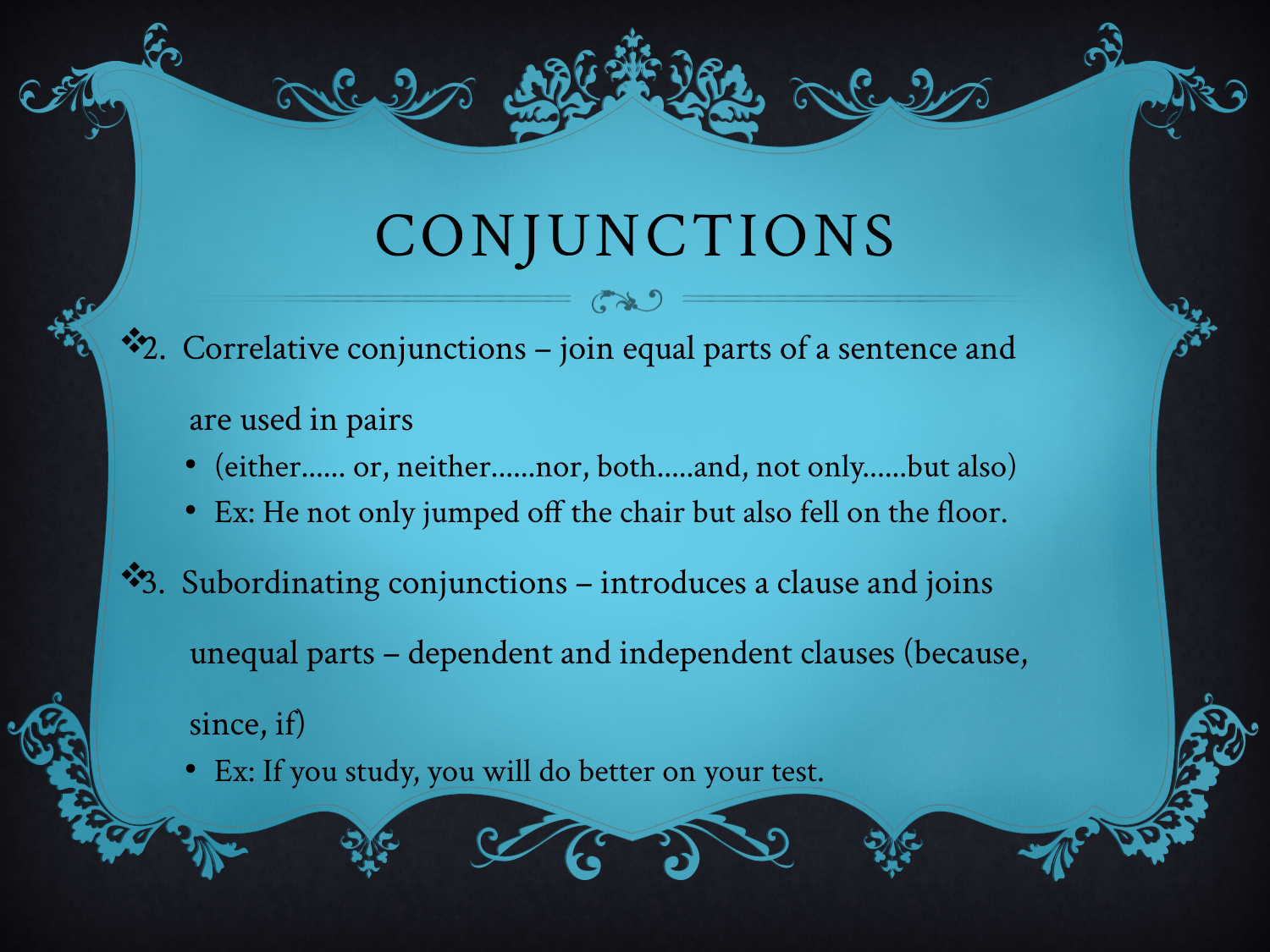

# CONJUNCTIONS
2.  Correlative conjunctions – join equal parts of a sentence and
         are used in pairs
(either...... or, neither......nor, both.....and, not only......but also)
Ex: He not only jumped off the chair but also fell on the floor.
3.  Subordinating conjunctions – introduces a clause and joins
         unequal parts – dependent and independent clauses (because,
         since, if)
Ex: If you study, you will do better on your test.